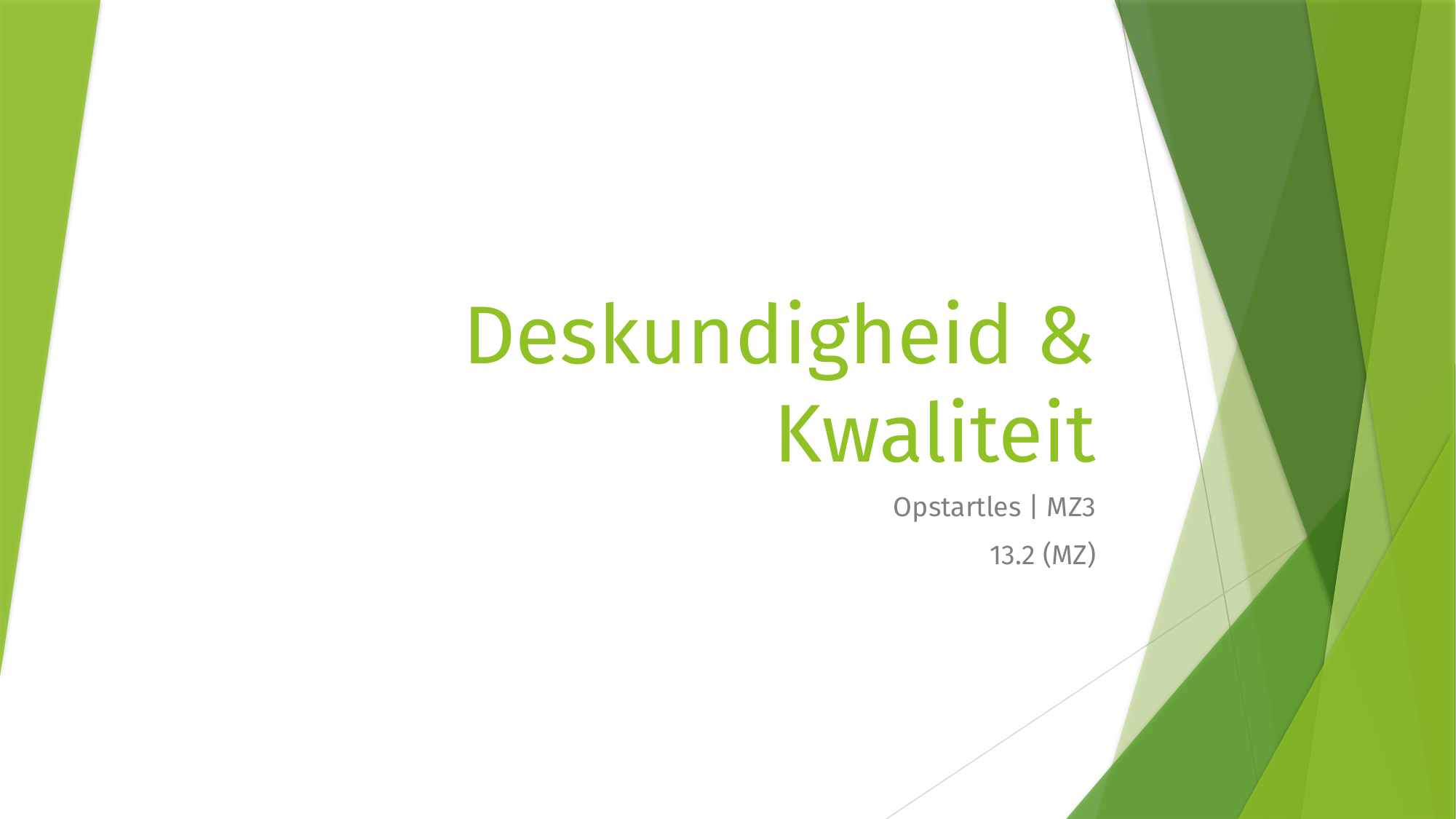

# Deskundigheid & Kwaliteit
Opstartles | MZ3
13.2 (MZ)